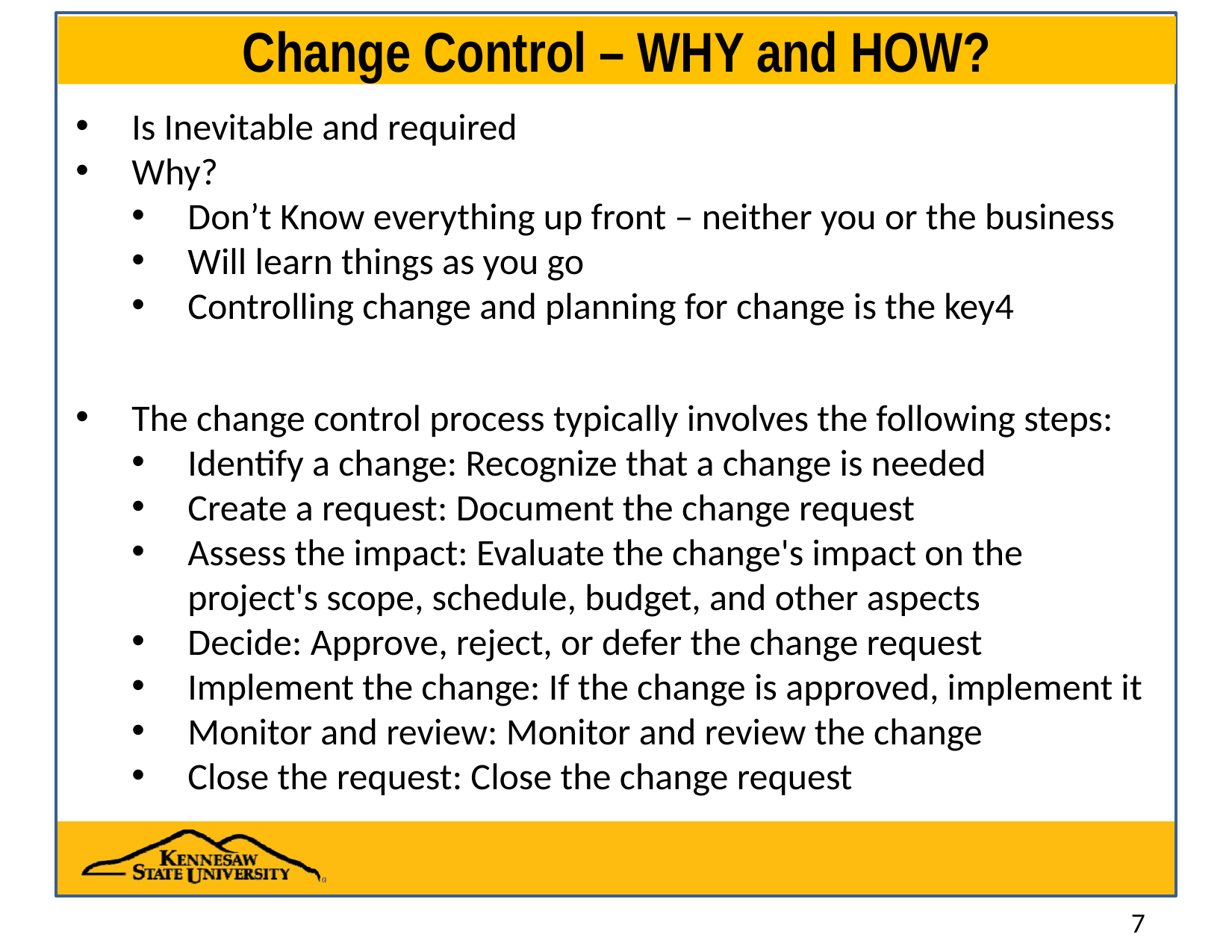

# Change Control – WHY and HOW?
Is Inevitable and required
Why?
Don’t Know everything up front – neither you or the business
Will learn things as you go
Controlling change and planning for change is the key4

The change control process typically involves the following steps:
Identify a change: Recognize that a change is needed
Create a request: Document the change request
Assess the impact: Evaluate the change's impact on the project's scope, schedule, budget, and other aspects
Decide: Approve, reject, or defer the change request
Implement the change: If the change is approved, implement it
Monitor and review: Monitor and review the change
Close the request: Close the change request